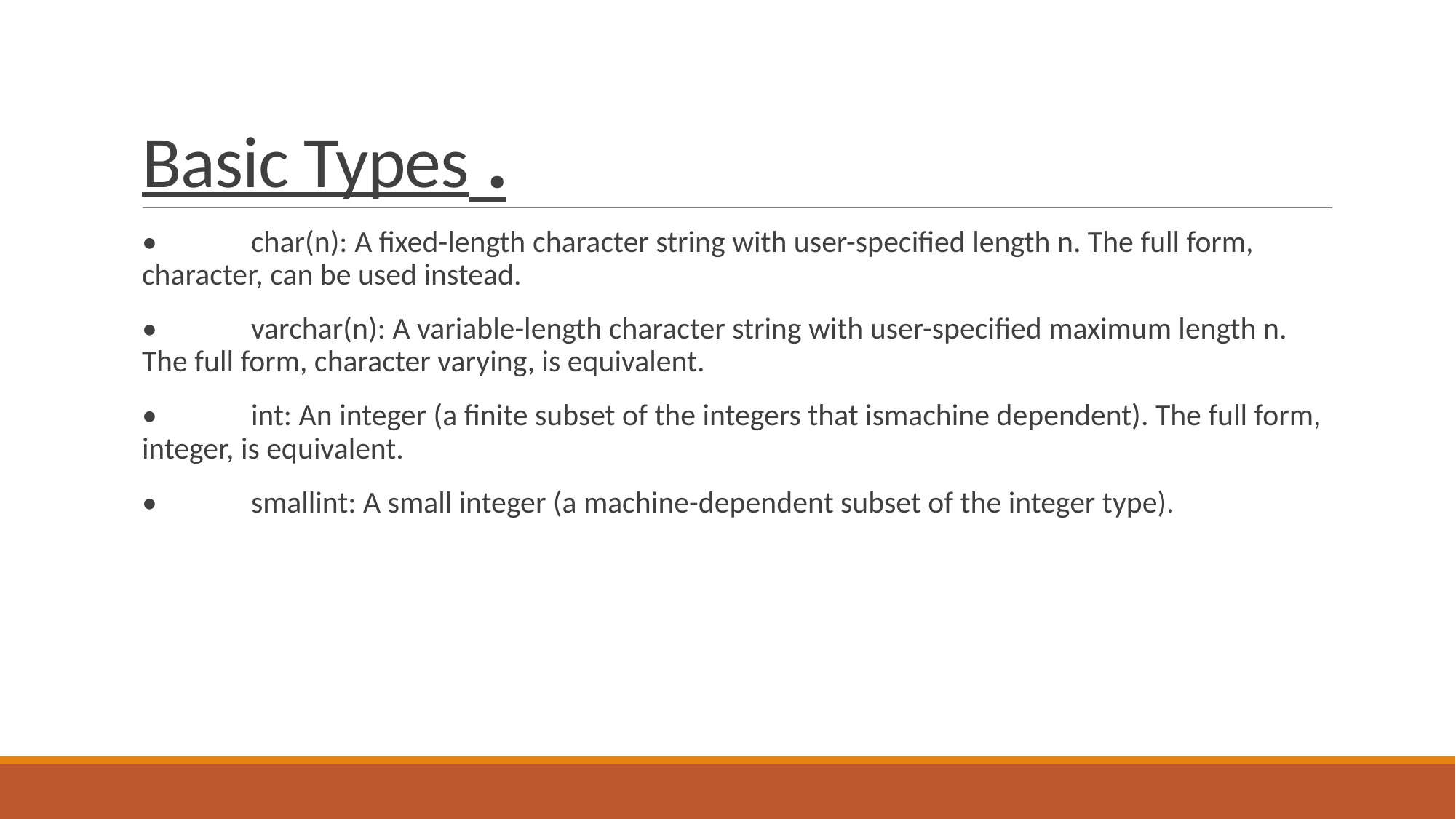

# . Basic Types
•	char(n): A fixed-length character string with user-specified length n. The full form, character, can be used instead.
•	varchar(n): A variable-length character string with user-specified maximum length n. The full form, character varying, is equivalent.
•	int: An integer (a finite subset of the integers that ismachine dependent). The full form, integer, is equivalent.
•	smallint: A small integer (a machine-dependent subset of the integer type).